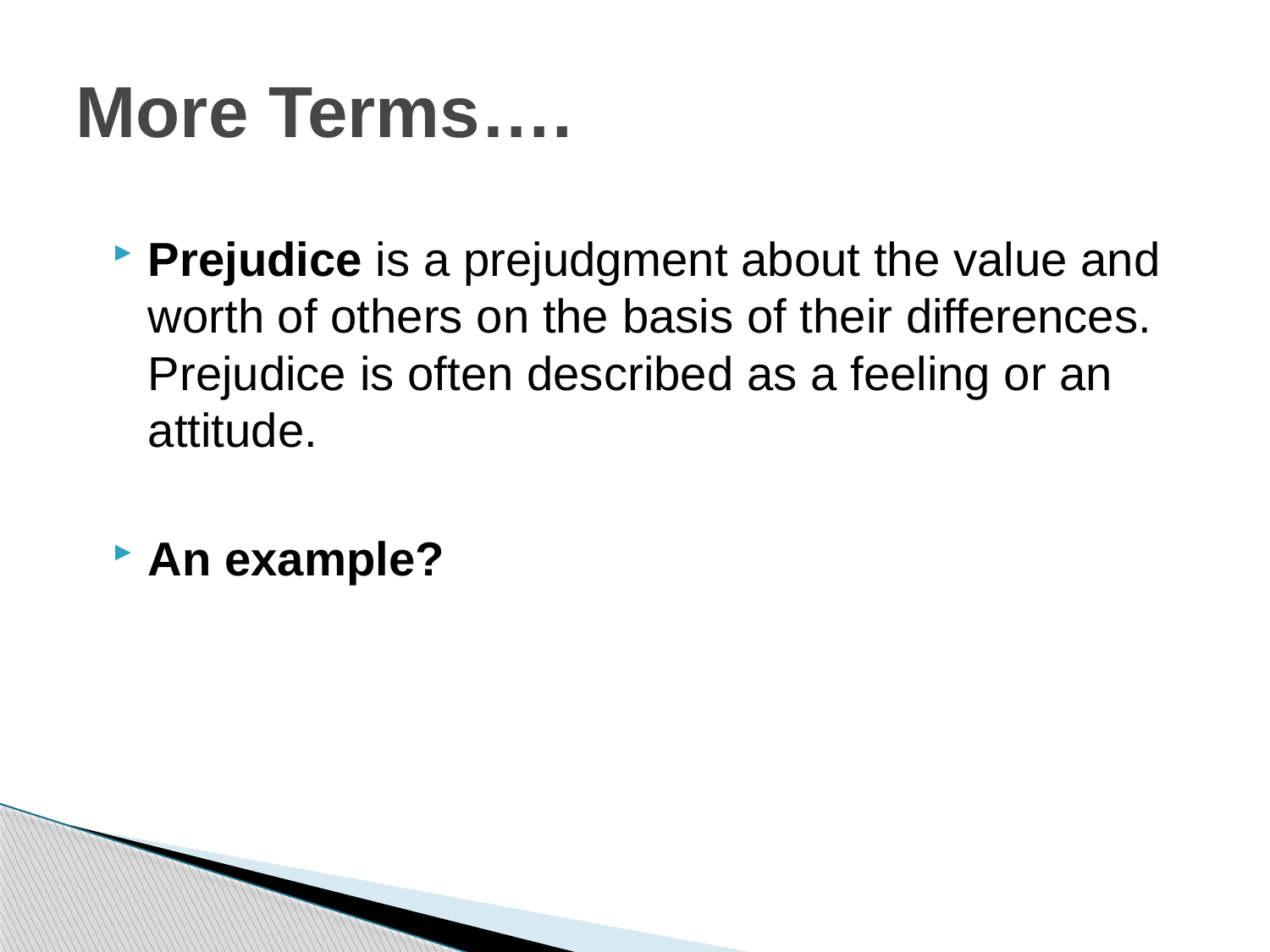

# More Terms….
Prejudice is a prejudgment about the value and worth of others on the basis of their differences. Prejudice is often described as a feeling or an attitude.

An example?